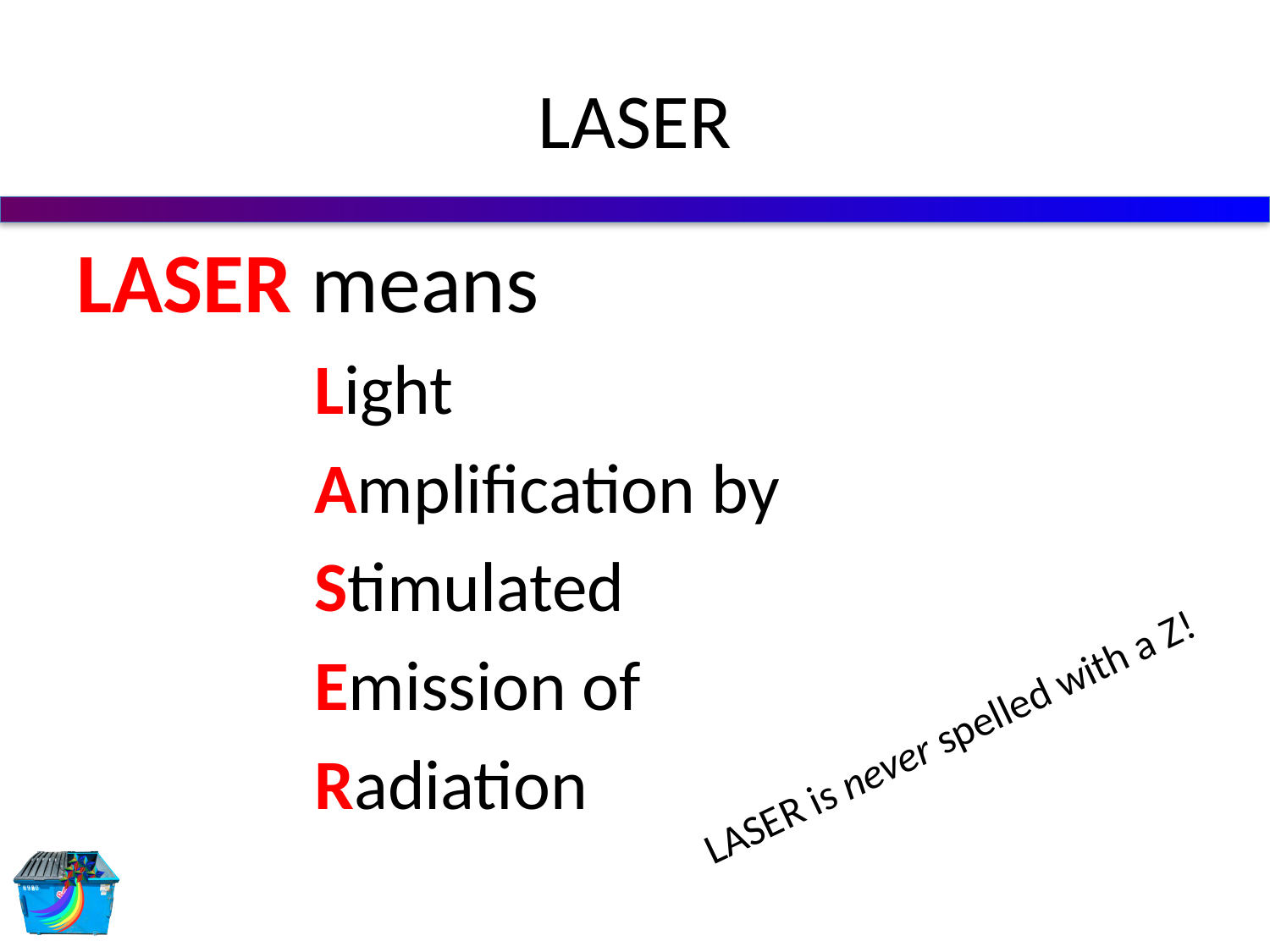

# LASER
LASER means
Light
Amplification by
Stimulated
Emission of
Radiation

LASER is never spelled with a Z!